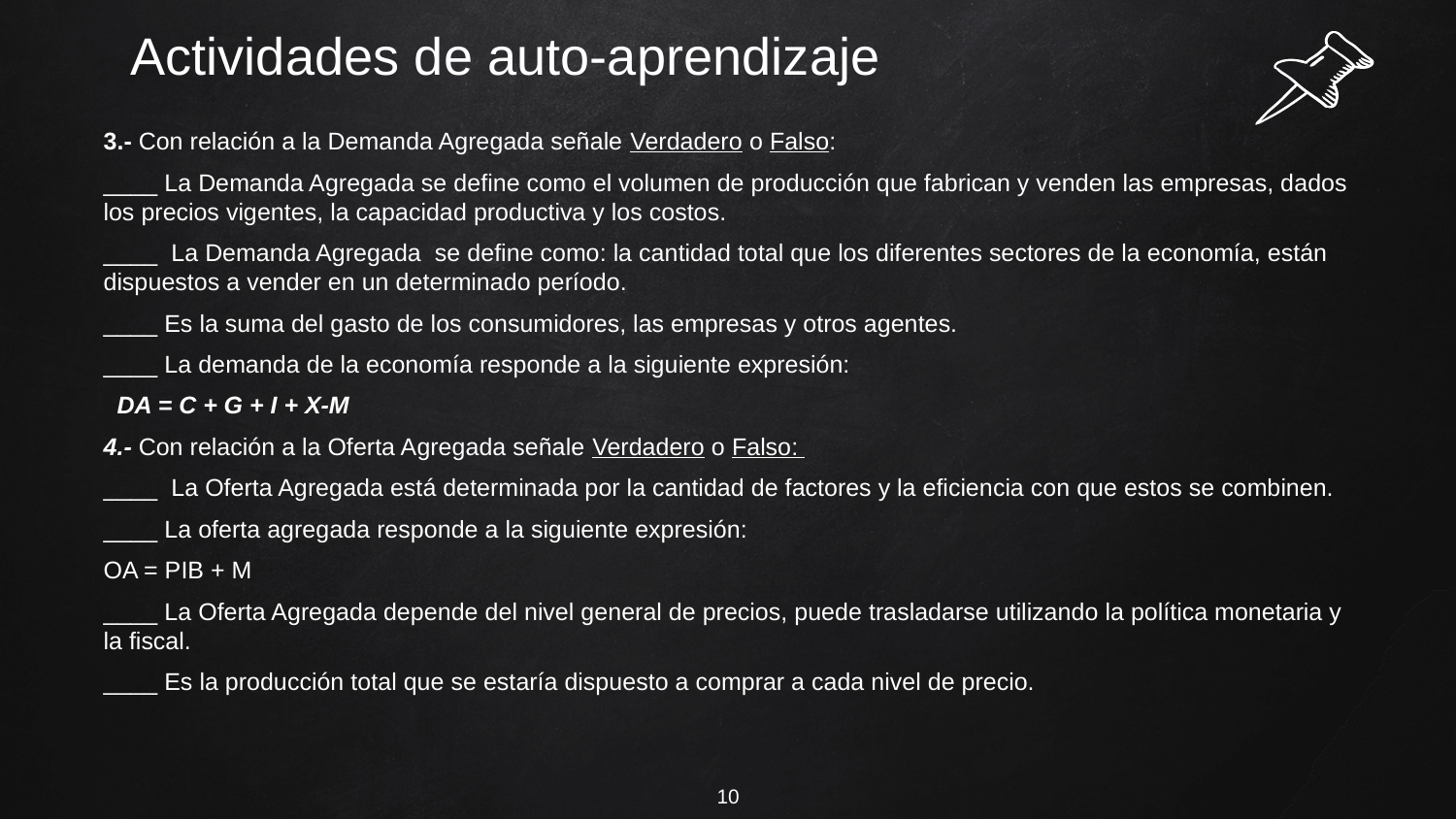

# Actividades de auto-aprendizaje

3.- Con relación a la Demanda Agregada señale Verdadero o Falso:
____ La Demanda Agregada se define como el volumen de producción que fabrican y venden las empresas, dados los precios vigentes, la capacidad productiva y los costos.
____  La Demanda Agregada  se define como: la cantidad total que los diferentes sectores de la economía, están dispuestos a vender en un determinado período.
____ Es la suma del gasto de los consumidores, las empresas y otros agentes.
____ La demanda de la economía responde a la siguiente expresión:
  DA = C + G + I + X-M
4.- Con relación a la Oferta Agregada señale Verdadero o Falso:
____  La Oferta Agregada está determinada por la cantidad de factores y la eficiencia con que estos se combinen.
____ La oferta agregada responde a la siguiente expresión:
OA = PIB + M
____ La Oferta Agregada depende del nivel general de precios, puede trasladarse utilizando la política monetaria y la fiscal.
____ Es la producción total que se estaría dispuesto a comprar a cada nivel de precio.

10